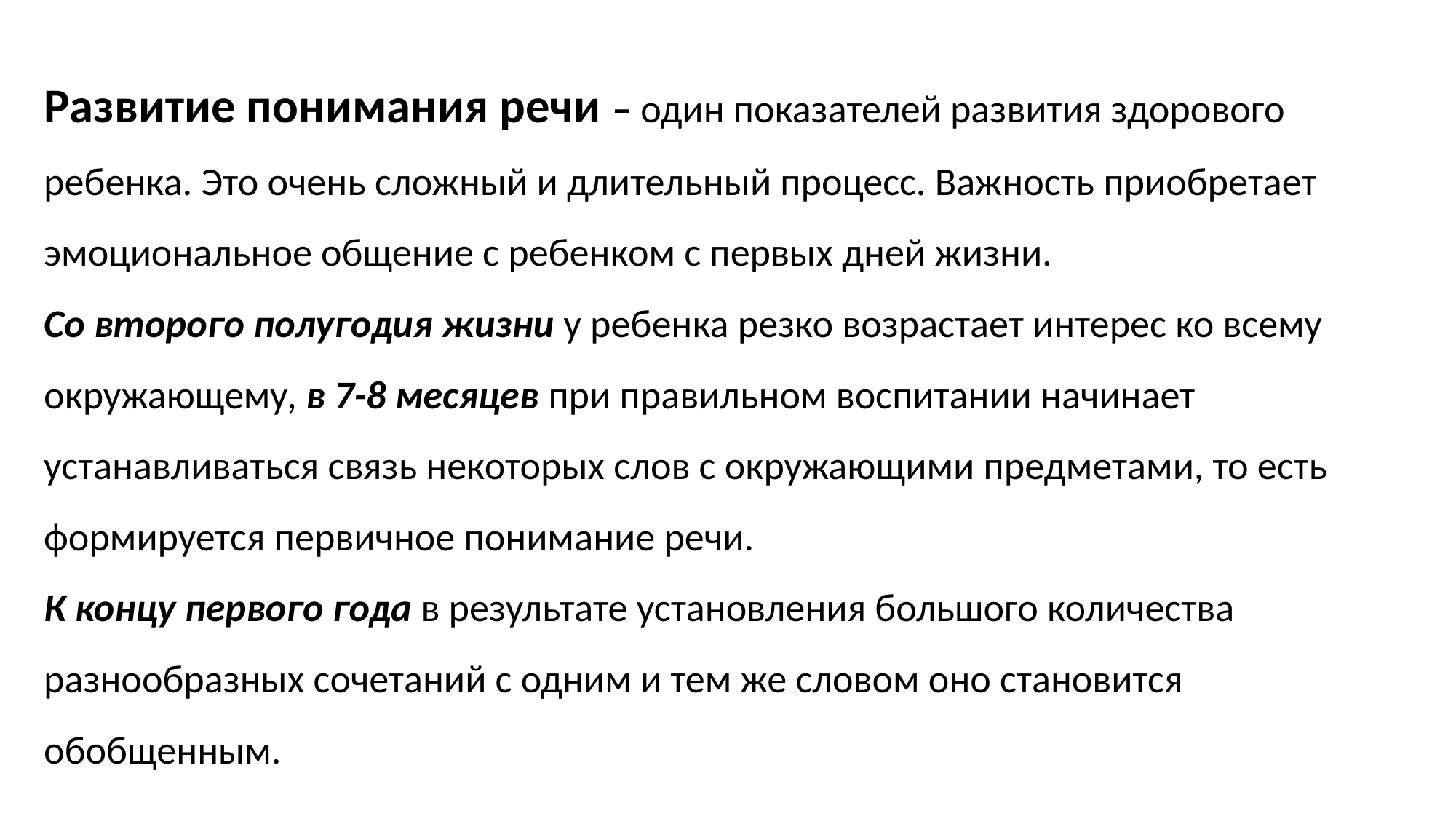

# Развитие понимания речи – один показателей развития здорового ребенка. Это очень сложный и длительный процесс. Важность приобретает эмоциональное общение с ребенком с первых дней жизни. Со второго полугодия жизни у ребенка резко возрастает интерес ко всему окружающему, в 7-8 месяцев при правильном воспитании начинает устанавливаться связь некоторых слов с окружающими предметами, то есть формируется первичное понимание речи. К концу первого года в результате установления большого количества разнообразных сочетаний с одним и тем же словом оно становится обобщенным.